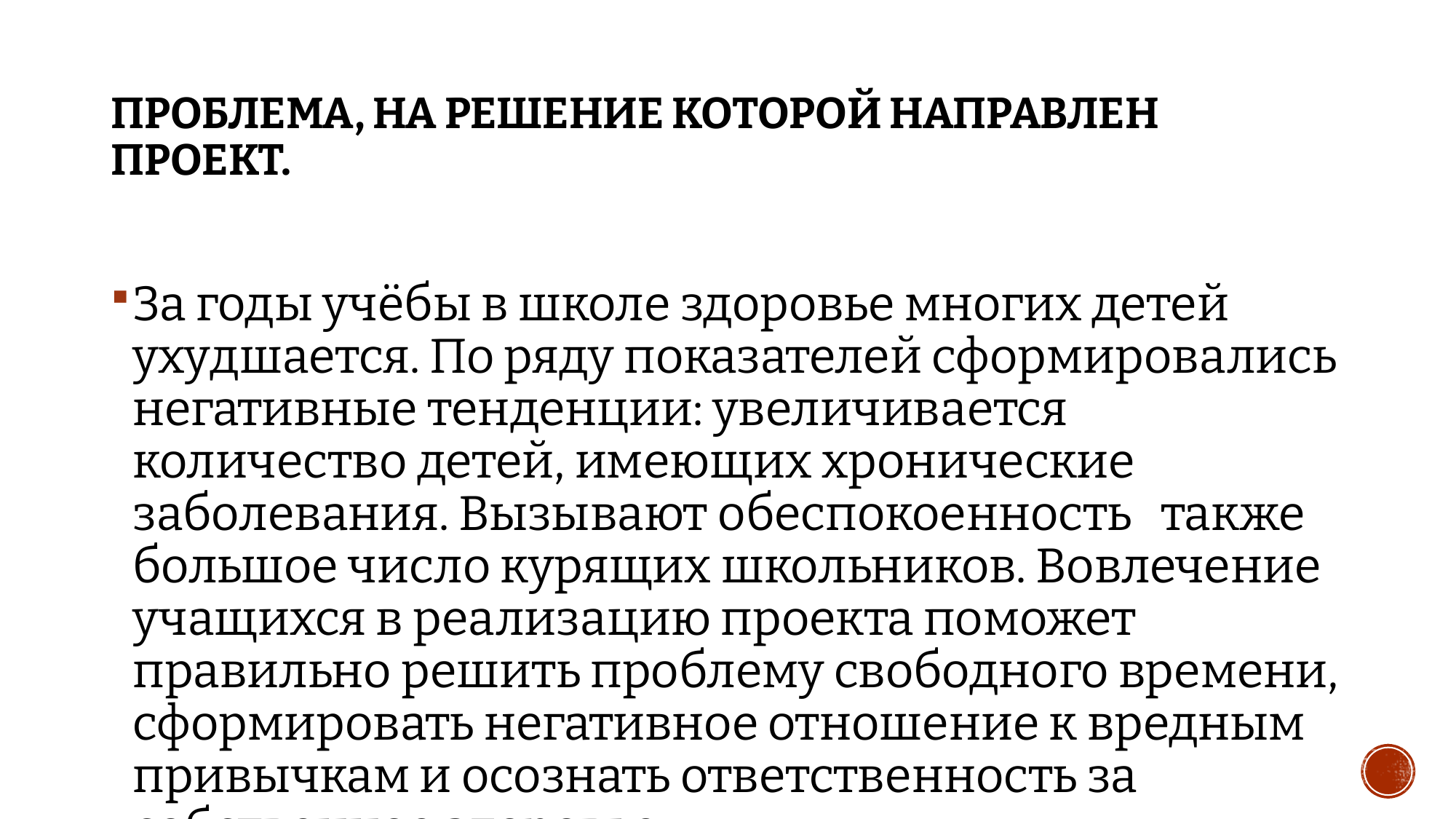

# Проблема, на решение которой направлен проект.
За годы учёбы в школе здоровье многих детей ухудшается. По ряду показателей сформировались негативные тенденции: увеличивается количество детей, имеющих хронические заболевания. Вызывают обеспокоенность   также большое число курящих школьников. Вовлечение учащихся в реализацию проекта поможет правильно решить проблему свободного времени, сформировать негативное отношение к вредным привычкам и осознать ответственность за собственное здоровье.